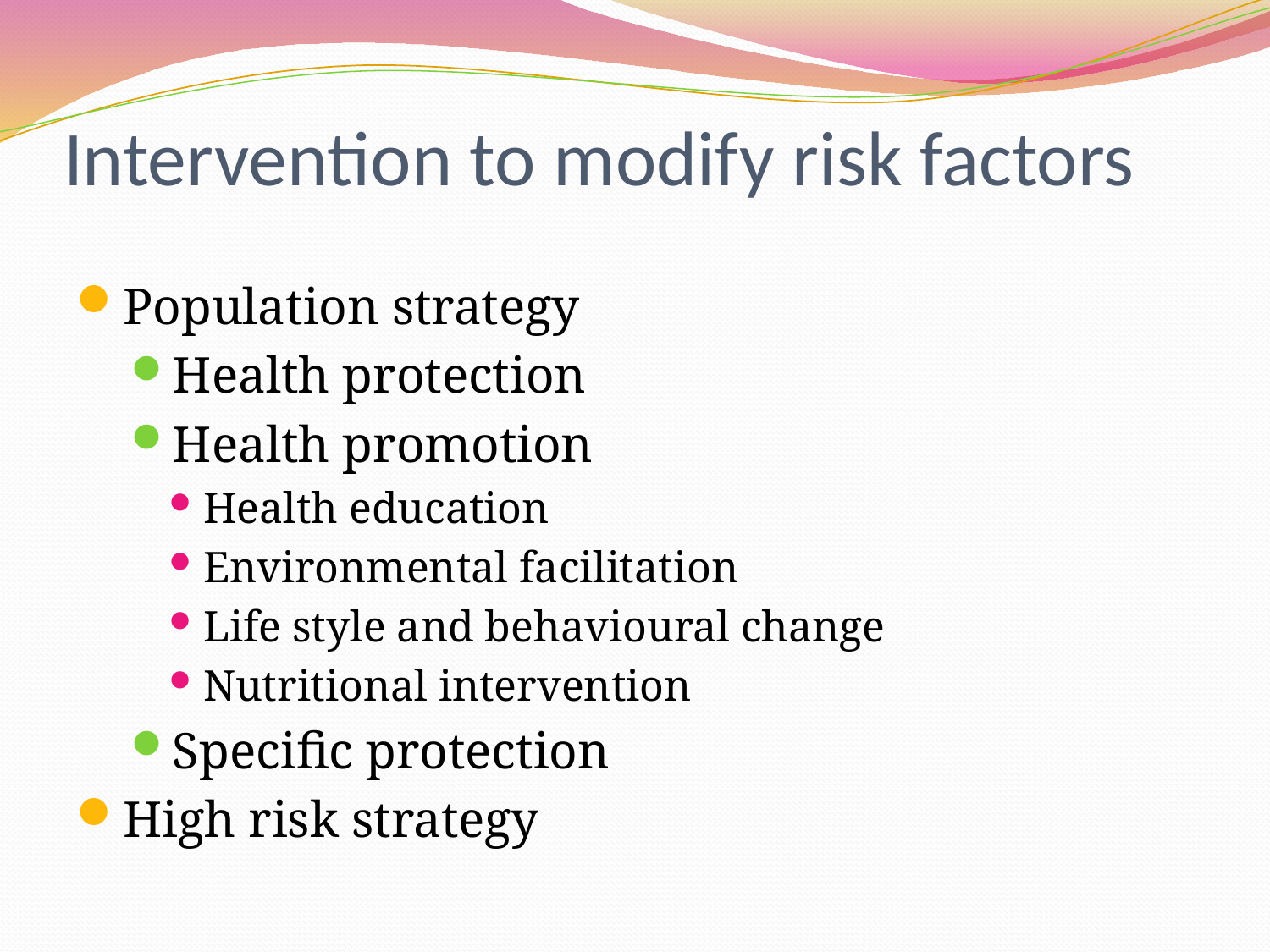

# Intervention to modify risk factors
Population strategy
Health protection
Health promotion
Health education
Environmental facilitation
Life style and behavioural change
Nutritional intervention
Specific protection
High risk strategy